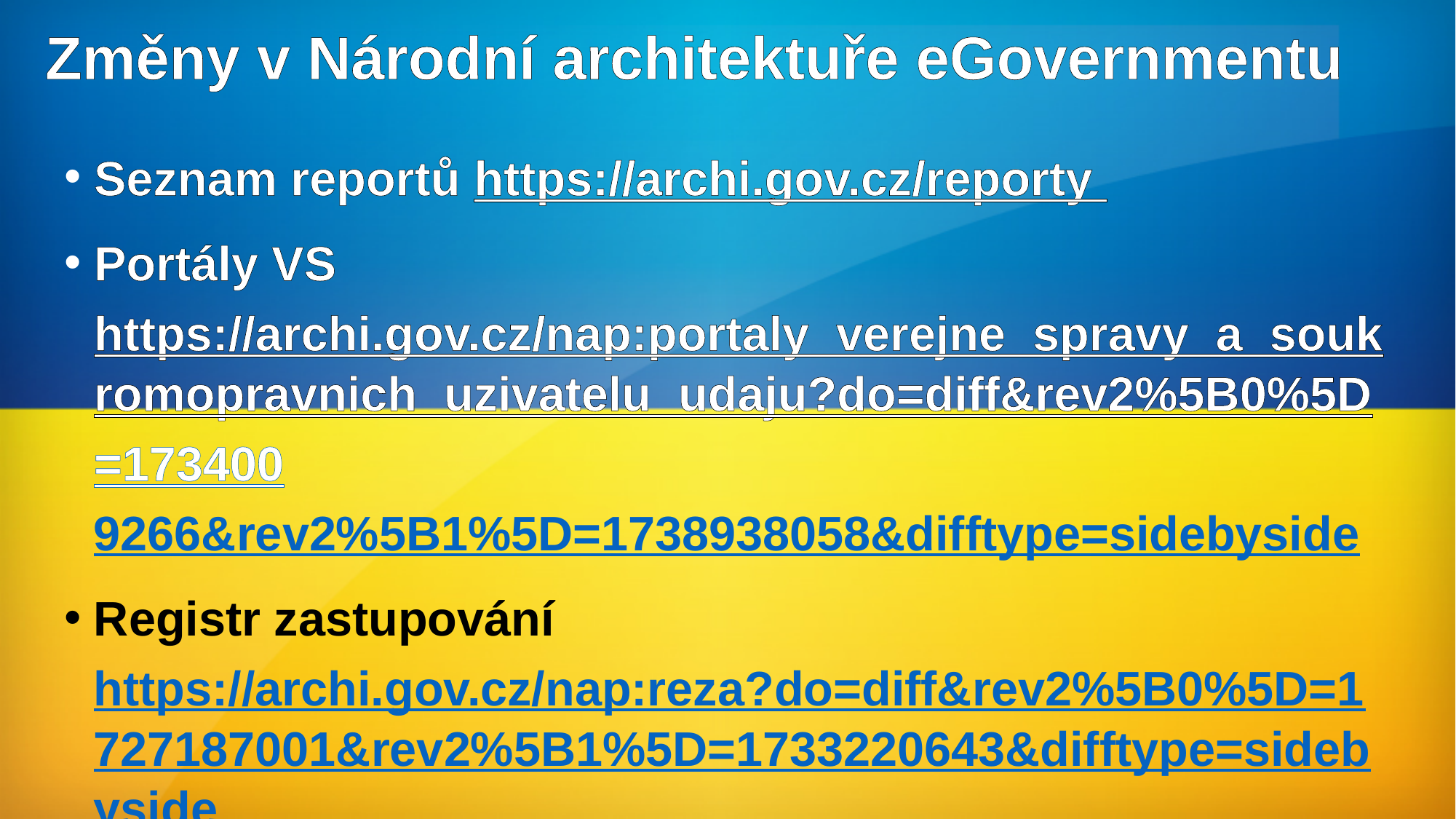

# Změny v Národní architektuře eGovernmentu
Seznam reportů https://archi.gov.cz/reporty
Portály VS https://archi.gov.cz/nap:portaly_verejne_spravy_a_soukromopravnich_uzivatelu_udaju?do=diff&rev2%5B0%5D=1734009266&rev2%5B1%5D=1738938058&difftype=sidebyside
Registr zastupování https://archi.gov.cz/nap:reza?do=diff&rev2%5B0%5D=1727187001&rev2%5B1%5D=1733220643&difftype=sidebyside
AISV https://archi.gov.cz/nap:aisv